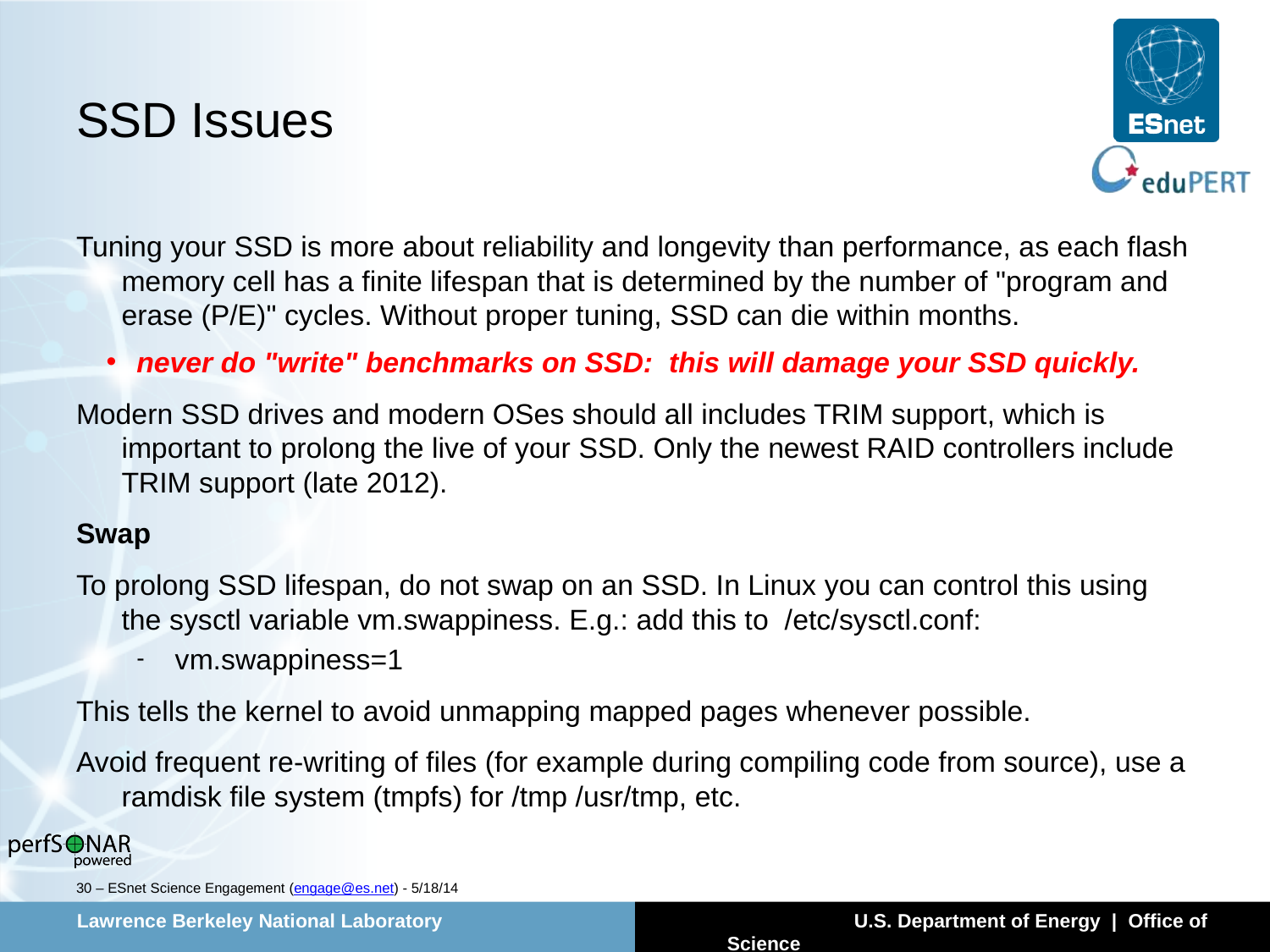

# SSD Issues
Tuning your SSD is more about reliability and longevity than performance, as each flash memory cell has a finite lifespan that is determined by the number of "program and erase (P/E)" cycles. Without proper tuning, SSD can die within months.
never do "write" benchmarks on SSD:  this will damage your SSD quickly.
Modern SSD drives and modern OSes should all includes TRIM support, which is important to prolong the live of your SSD. Only the newest RAID controllers include TRIM support (late 2012).
Swap
To prolong SSD lifespan, do not swap on an SSD. In Linux you can control this using the sysctl variable vm.swappiness. E.g.: add this to  /etc/sysctl.conf:
 vm.swappiness=1
This tells the kernel to avoid unmapping mapped pages whenever possible.
Avoid frequent re-writing of files (for example during compiling code from source), use a ramdisk file system (tmpfs) for /tmp /usr/tmp, etc.

30 – ESnet Science Engagement (engage@es.net) - 5/18/14